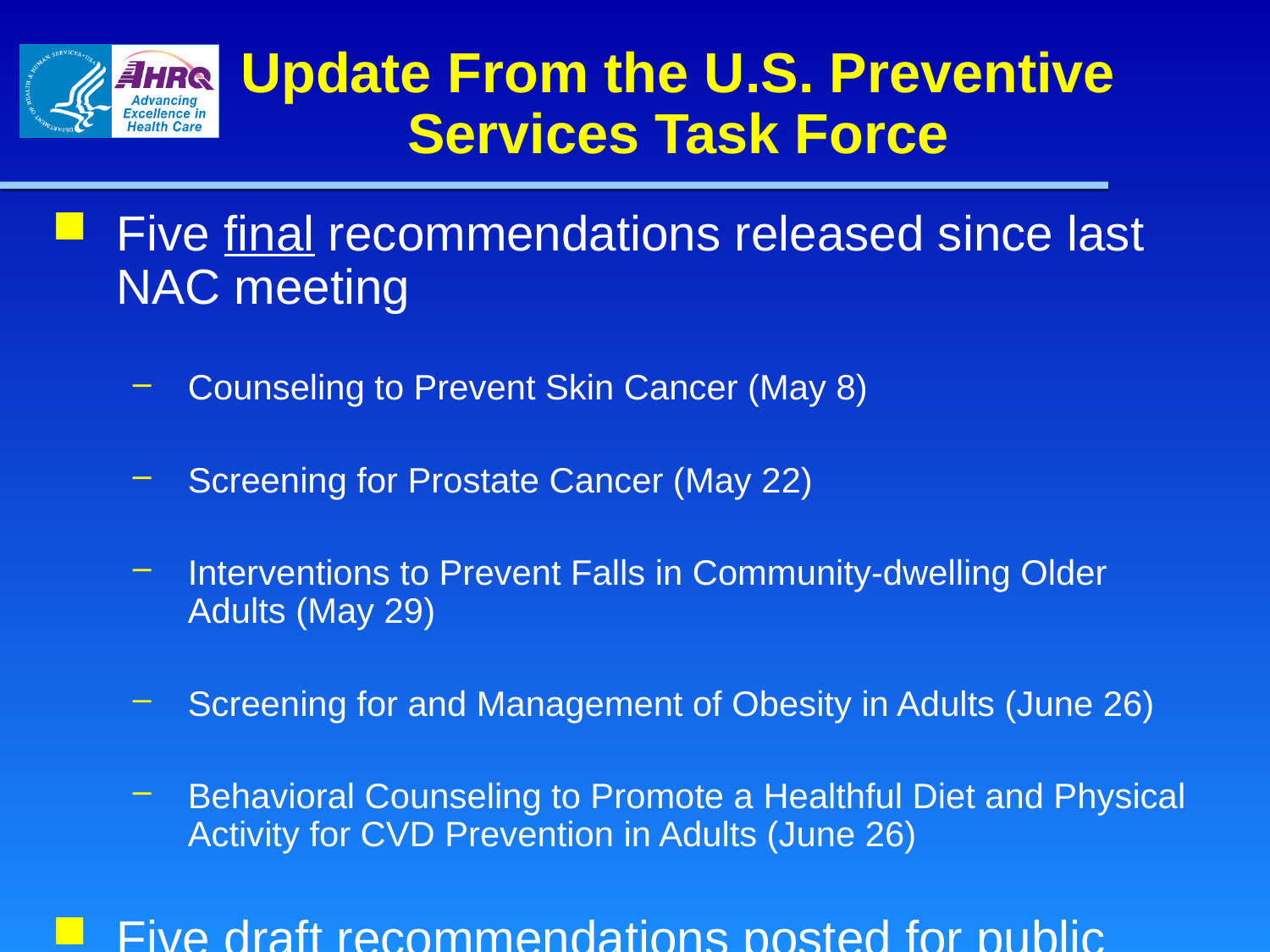

# Update From the U.S. Preventive Services Task Force
Five final recommendations released since last NAC meeting

Counseling to Prevent Skin Cancer (May 8)

Screening for Prostate Cancer (May 22)

Interventions to Prevent Falls in Community-dwelling Older Adults (May 29)

Screening for and Management of Obesity in Adults (June 26)

Behavioral Counseling to Promote a Healthful Diet and Physical Activity for CVD Prevention in Adults (June 26)

Five draft recommendations posted for public comment since last NAC meeting